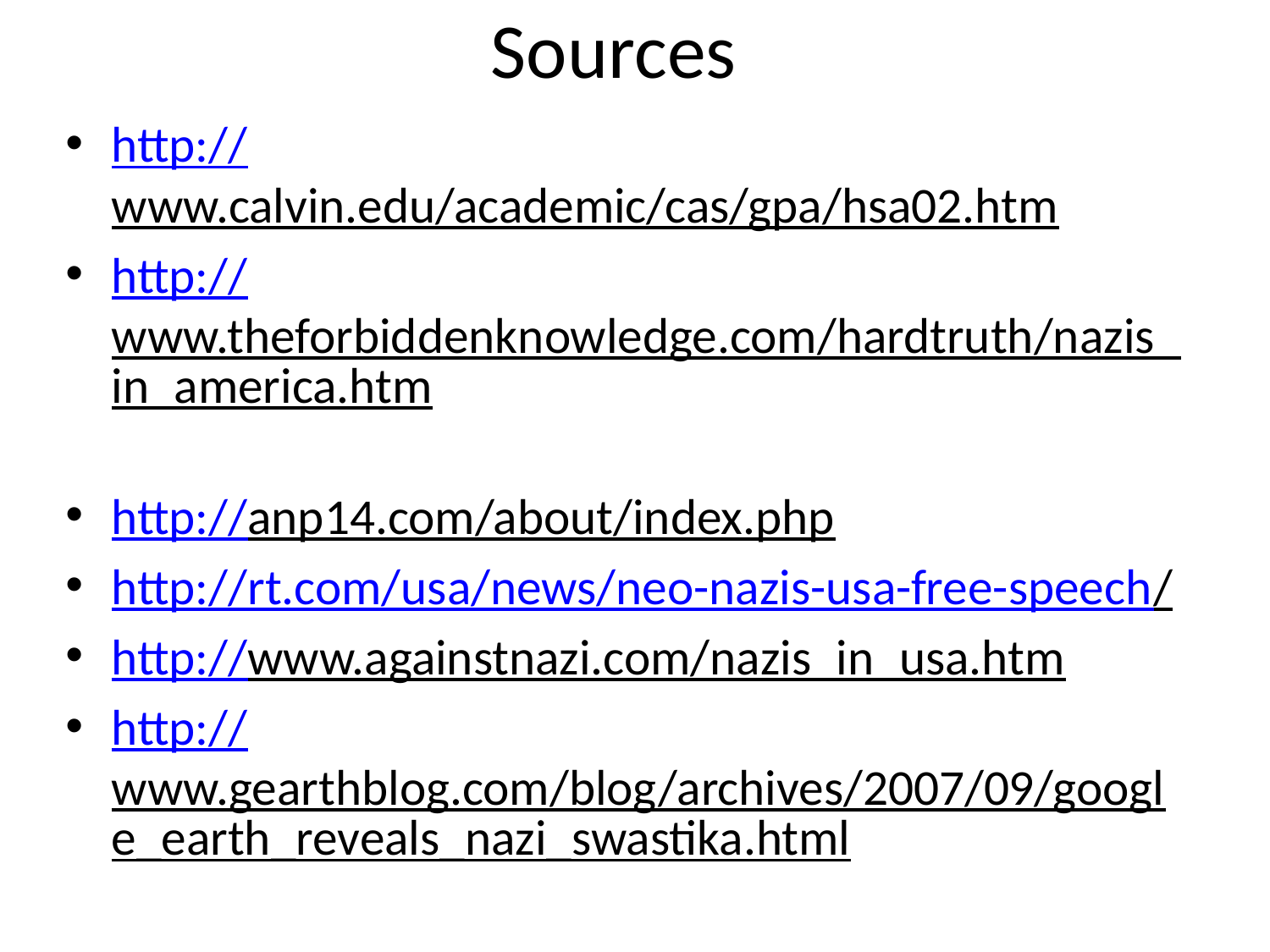

# Sources
http://www.calvin.edu/academic/cas/gpa/hsa02.htm
http://www.theforbiddenknowledge.com/hardtruth/nazis_in_america.htm
http://anp14.com/about/index.php
http://rt.com/usa/news/neo-nazis-usa-free-speech/
http://www.againstnazi.com/nazis_in_usa.htm
http://www.gearthblog.com/blog/archives/2007/09/google_earth_reveals_nazi_swastika.html